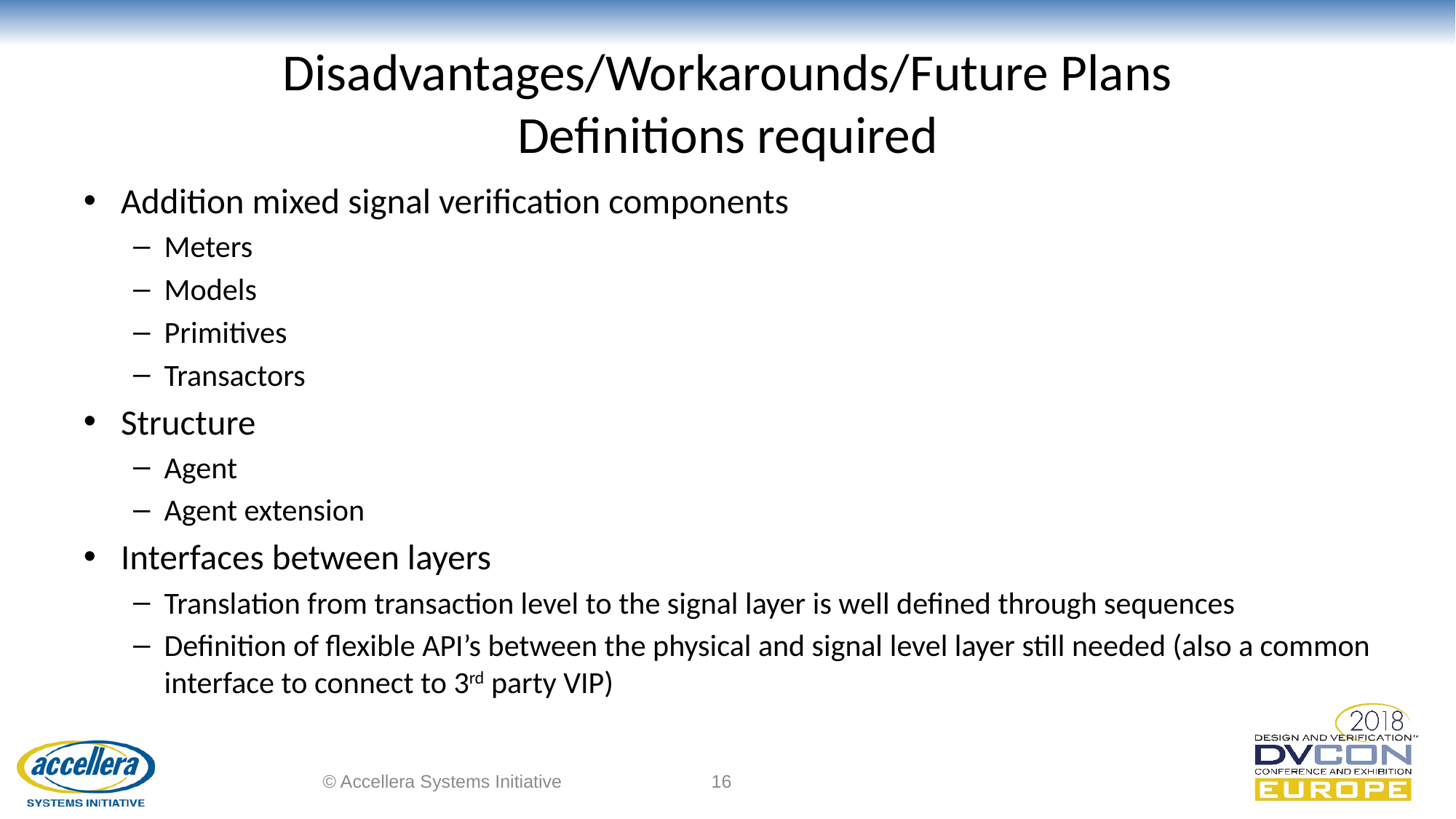

# Disadvantages/Workarounds/Future Plans Definitions required
Addition mixed signal verification components
Meters
Models
Primitives
Transactors
Structure
Agent
Agent extension
Interfaces between layers
Translation from transaction level to the signal layer is well defined through sequences
Definition of flexible API’s between the physical and signal level layer still needed (also a common interface to connect to 3rd party VIP)
© Accellera Systems Initiative
16